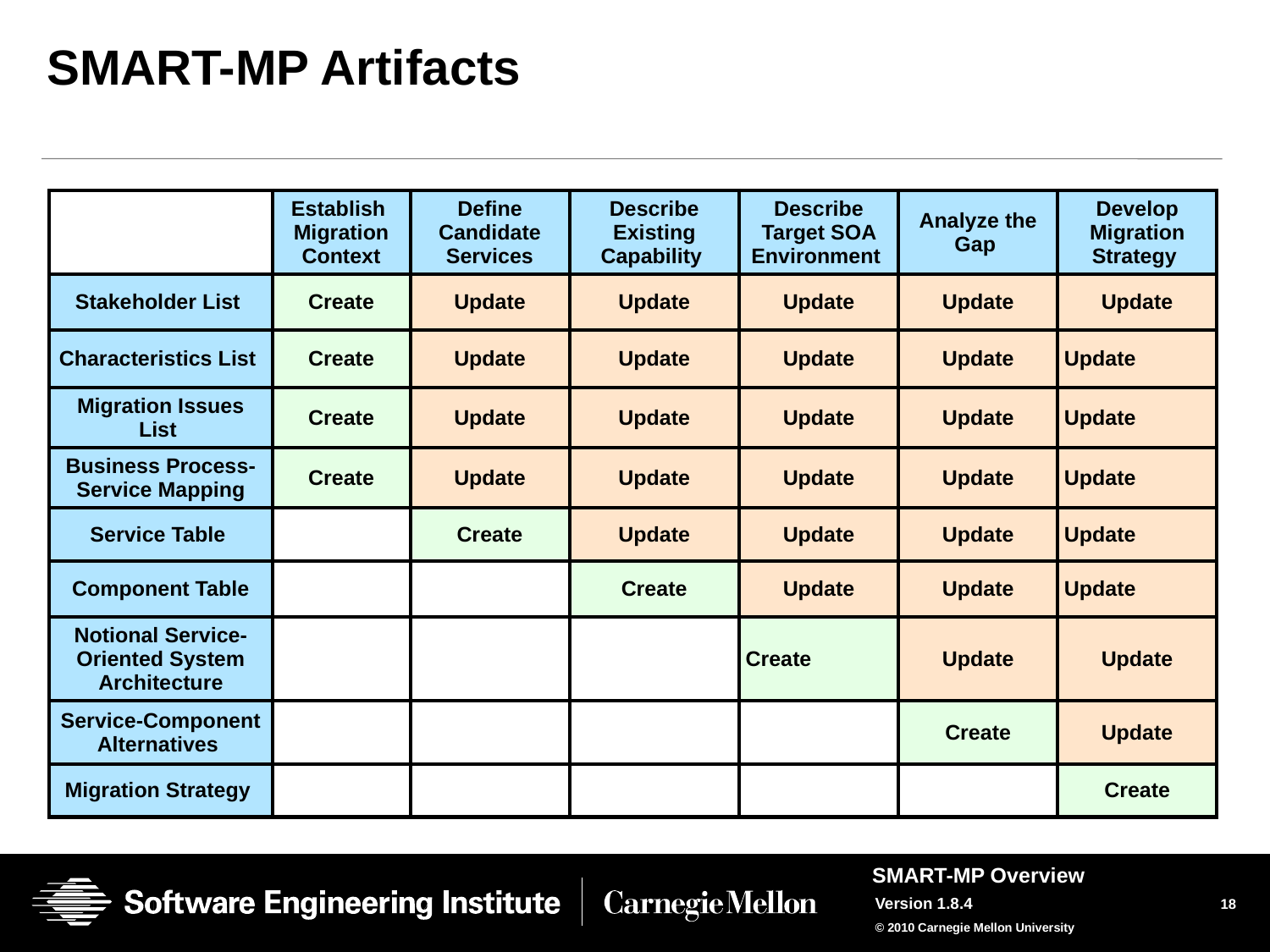

# SMART-MP Artifacts
|  | Establish Migration Context | Define Candidate Services | Describe Existing Capability | Describe Target SOA Environment | Analyze the Gap | Develop Migration Strategy |
| --- | --- | --- | --- | --- | --- | --- |
| Stakeholder List | Create | Update | Update | Update | Update | Update |
| Characteristics List | Create | Update | Update | Update | Update | Update |
| Migration Issues List | Create | Update | Update | Update | Update | Update |
| Business Process-Service Mapping | Create | Update | Update | Update | Update | Update |
| Service Table |  | Create | Update | Update | Update | Update |
| Component Table |  |  | Create | Update | Update | Update |
| Notional Service-Oriented System Architecture |  |  |  | Create | Update | Update |
| Service-Component Alternatives |  |  |  |  | Create | Update |
| Migration Strategy |  |  |  |  |  | Create |
SMART-MP Overview